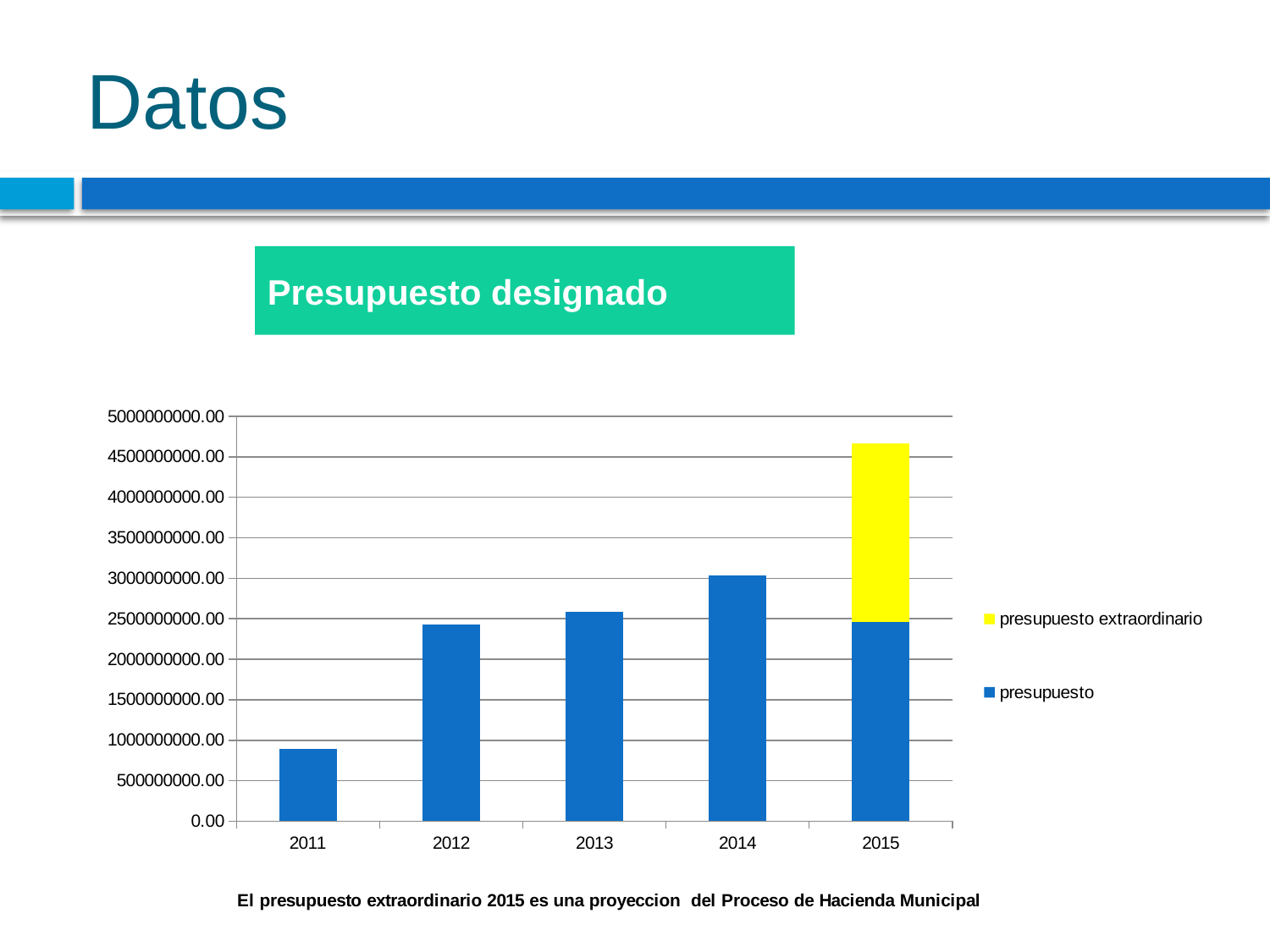

# Datos
Presupuesto designado

### Chart

| Category | presupuesto | presupuesto extraordinario |
|---|---|---|
| 2011 | 897541188.52 | None |
| 2012 | 2426826878.65 | None |
| 2013 | 2580929206.34 | None |
| 2014 | 3031102088.66 | None |
| 2015 | 2464335299.43 | 2200000000.0 |